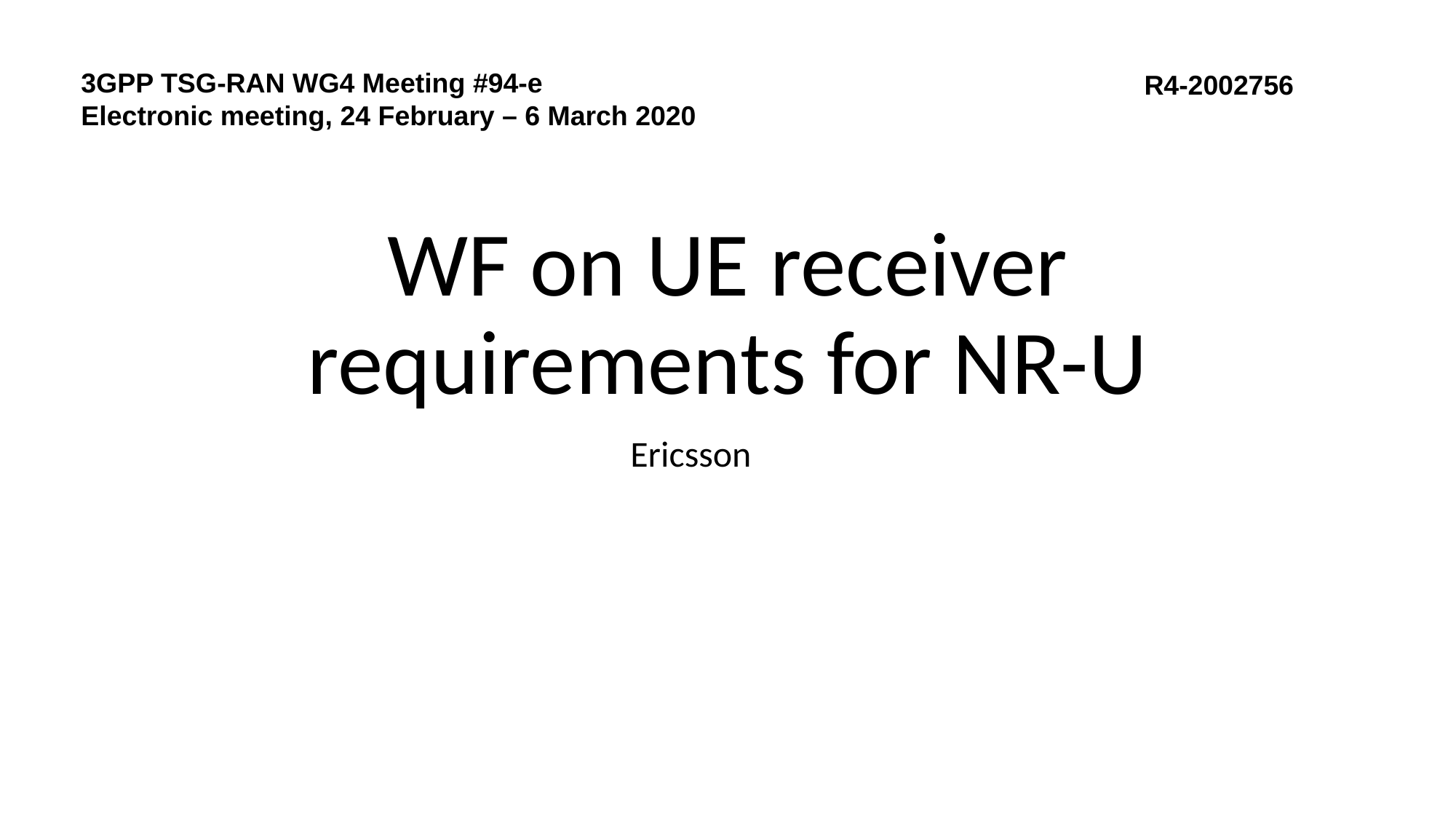

3GPP TSG-RAN WG4 Meeting #94-e
Electronic meeting, 24 February – 6 March 2020
R4-2002756
# WF on UE receiver requirements for NR-U
Ericsson